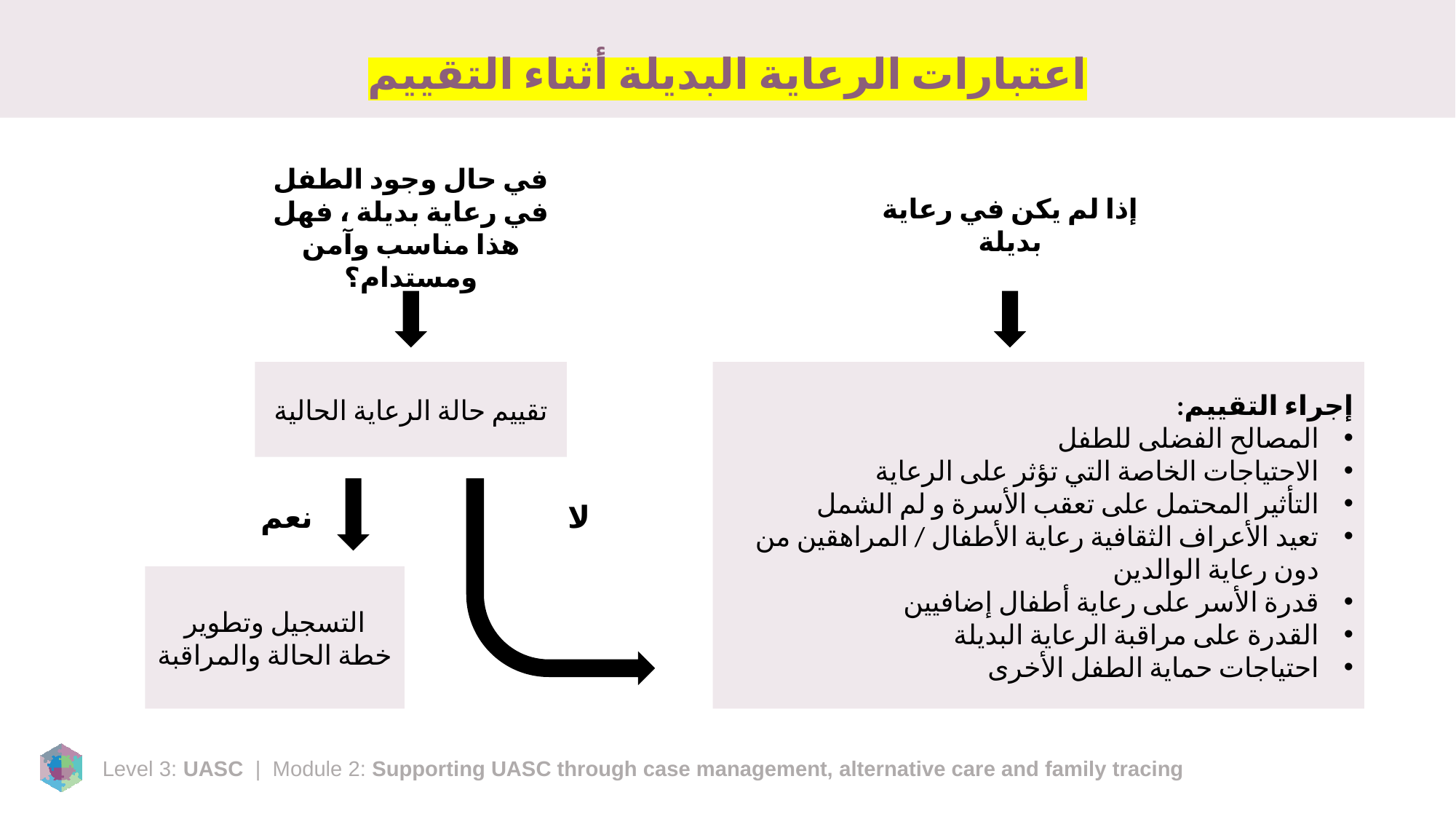

# اعتبارات الرعاية البديلة أثناء التقييم
إذا لم يكن في رعاية بديلة
في حال وجود الطفل في رعاية بديلة ، فهل هذا مناسب وآمن ومستدام؟

إجراء التقييم:
المصالح الفضلى للطفل
الاحتياجات الخاصة التي تؤثر على الرعاية
التأثير المحتمل على تعقب الأسرة و لم الشمل
تعيد الأعراف الثقافية رعاية الأطفال / المراهقين من دون رعاية الوالدين
قدرة الأسر على رعاية أطفال إضافيين
القدرة على مراقبة الرعاية البديلة
احتياجات حماية الطفل الأخرى
تقييم حالة الرعاية الحالية

نعم
لا

التسجيل وتطوير خطة الحالة والمراقبة